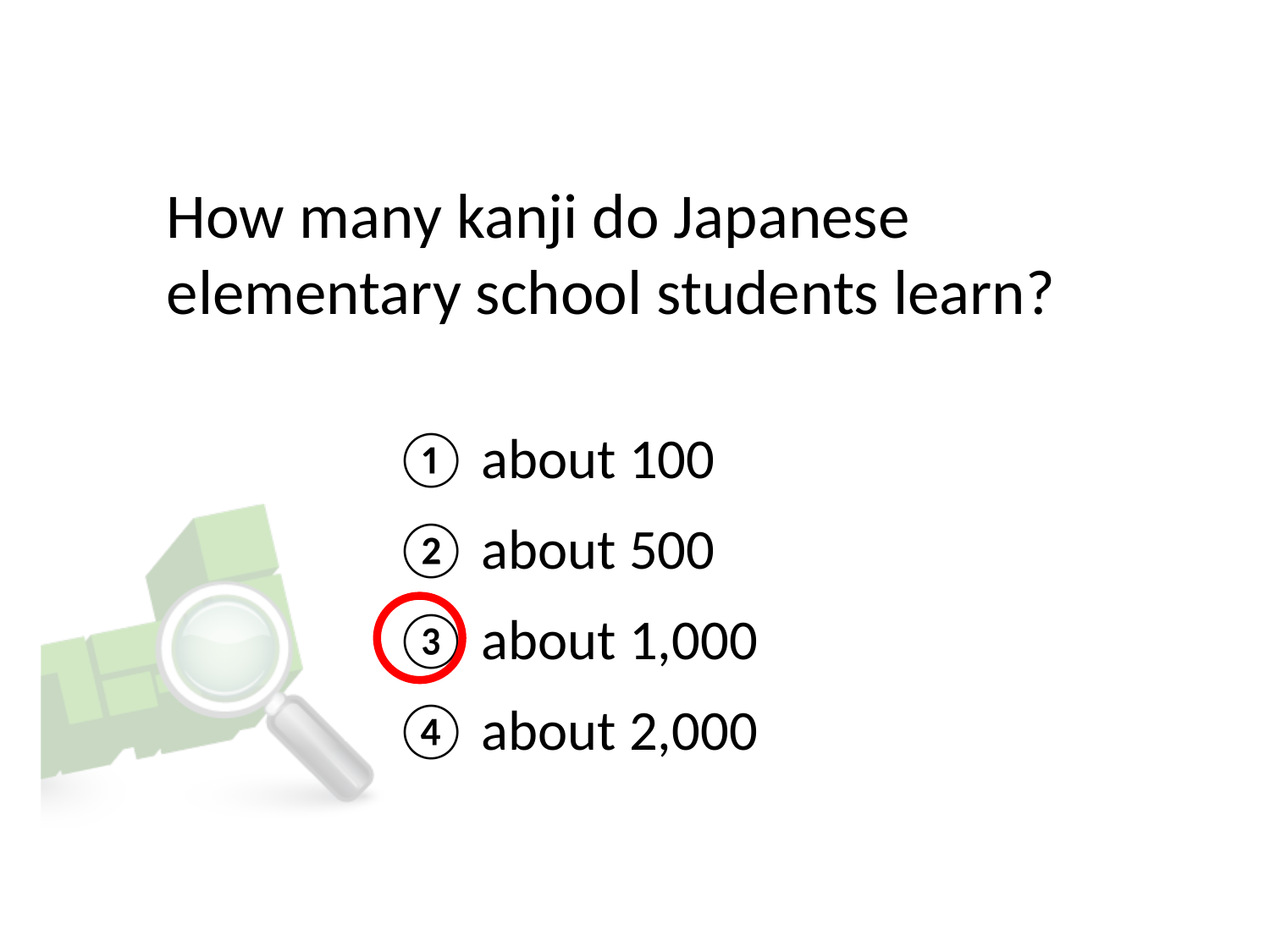

# How many kanji do Japanese elementary school students learn?
① about 100
② about 500
③ about 1,000
④ about 2,000